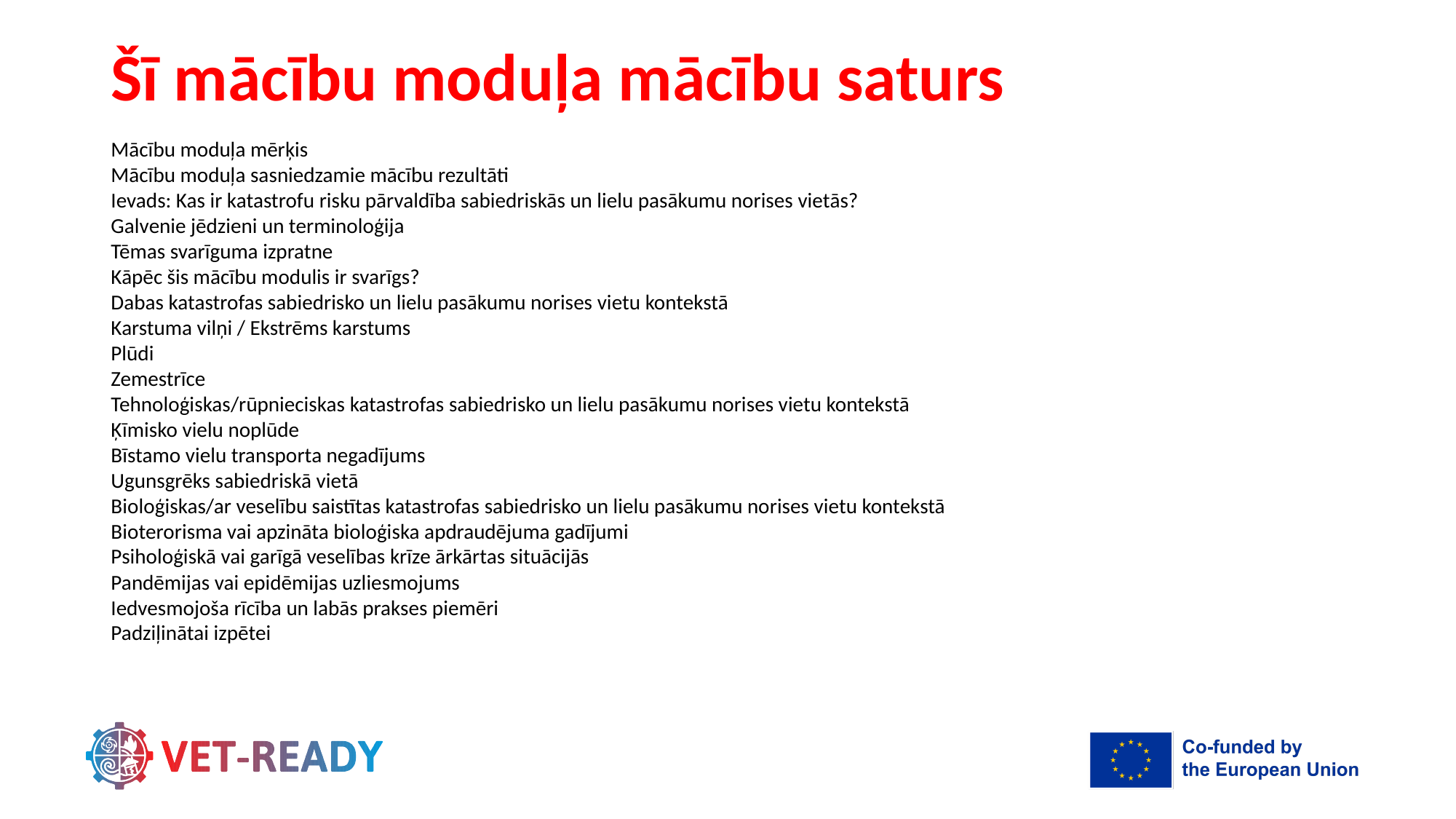

# Šī mācību moduļa mācību saturs
Mācību moduļa mērķis
Mācību moduļa sasniedzamie mācību rezultāti
Ievads: Kas ir katastrofu risku pārvaldība sabiedriskās un lielu pasākumu norises vietās?
Galvenie jēdzieni un terminoloģija
Tēmas svarīguma izpratne
Kāpēc šis mācību modulis ir svarīgs?
Dabas katastrofas sabiedrisko un lielu pasākumu norises vietu kontekstā
Karstuma vilņi / Ekstrēms karstums
Plūdi
Zemestrīce
Tehnoloģiskas/rūpnieciskas katastrofas sabiedrisko un lielu pasākumu norises vietu kontekstā
Ķīmisko vielu noplūde
Bīstamo vielu transporta negadījums
Ugunsgrēks sabiedriskā vietā
Bioloģiskas/ar veselību saistītas katastrofas sabiedrisko un lielu pasākumu norises vietu kontekstā
Bioterorisma vai apzināta bioloģiska apdraudējuma gadījumi
Psiholoģiskā vai garīgā veselības krīze ārkārtas situācijās
Pandēmijas vai epidēmijas uzliesmojums
Iedvesmojoša rīcība un labās prakses piemēri
Padziļinātai izpētei